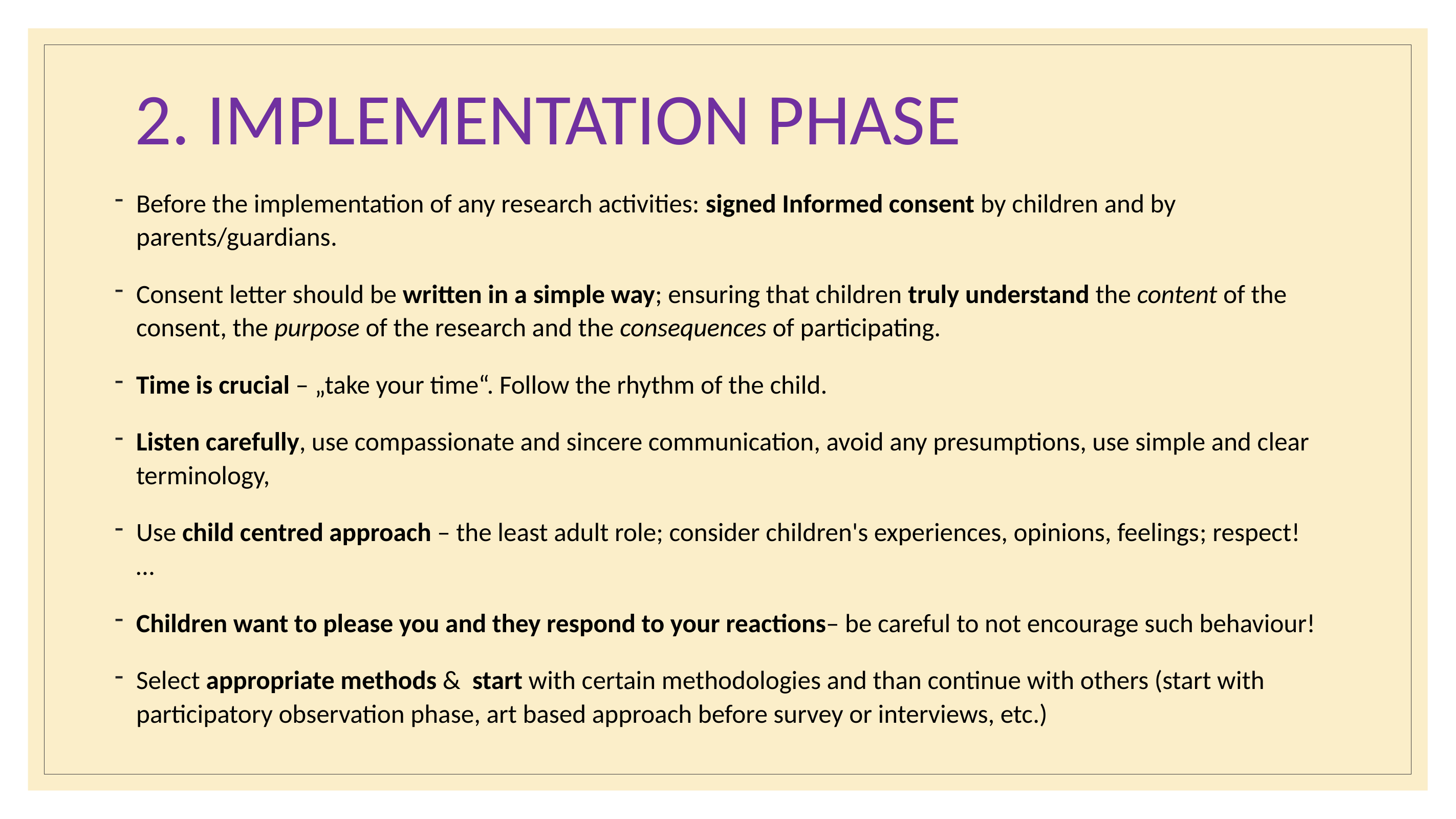

# 2. IMPLEMENTATION PHASE
Before the implementation of any research activities: signed Informed consent by children and by parents/guardians.
Consent letter should be written in a simple way; ensuring that children truly understand the content of the consent, the purpose of the research and the consequences of participating.
Time is crucial – „take your time“. Follow the rhythm of the child.
Listen carefully, use compassionate and sincere communication, avoid any presumptions, use simple and clear terminology,
Use child centred approach – the least adult role; consider children's experiences, opinions, feelings; respect!  …
Children want to please you and they respond to your reactions– be careful to not encourage such behaviour!
Select appropriate methods &  start with certain methodologies and than continue with others (start with participatory observation phase, art based approach before survey or interviews, etc.)